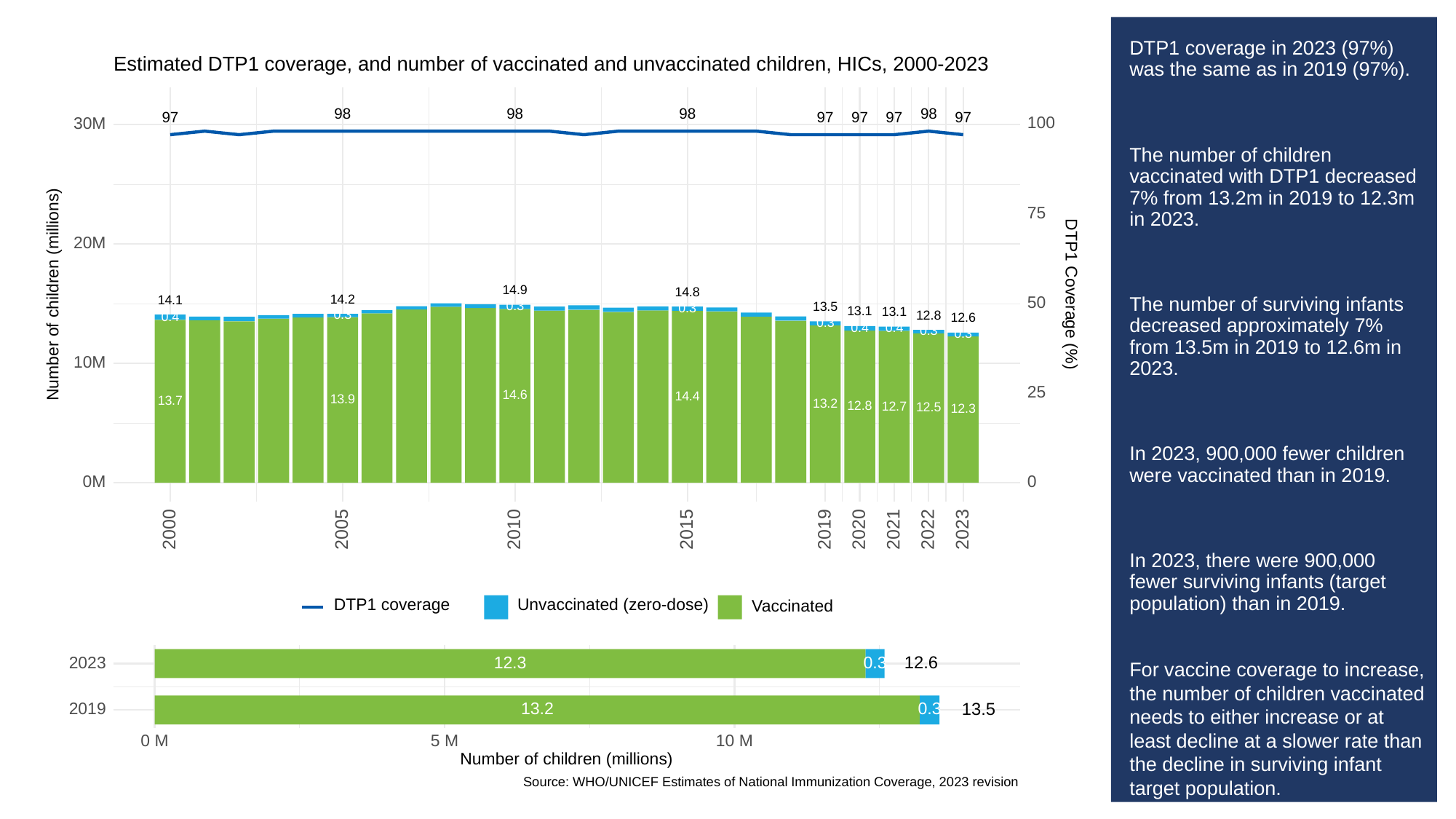

# DTP1 coverage in 2023 (97%) was the same as in 2019 (97%).

The number of children vaccinated with DTP1 decreased 7% from 13.2m in 2019 to 12.3m in 2023.

The number of surviving infants decreased approximately 7% from 13.5m in 2019 to 12.6m in 2023.

In 2023, 900,000 fewer children were vaccinated than in 2019.

In 2023, there were 900,000 fewer surviving infants (target population) than in 2019.

For vaccine coverage to increase, the number of children vaccinated needs to either increase or at least decline at a slower rate than the decline in surviving infant target population.

Estimated DTP1 coverage, and number of vaccinated and unvaccinated children, HICs, 2000-2023

98
98
98
98
97
97
97
97
97
100
30M

75
20M

14.9
Number of children (millions)
DTP1 Coverage (%)
14.8
14.2
14.1
50
0.3
13.5

0.3

13.1

13.1

0.3

12.8

0.4

12.6

0.3

0.4
0.4

0.3
0.3

10M

25
14.6
14.4
13.9
13.7
13.2
12.8
12.7
12.5
12.3

0M
0

2023
2000
2005
2010
2015
2019
2020
2021
2022

Unvaccinated (zero-dose)
DTP1 coverage
Vaccinated

12.6
12.3
0.3
2023

13.5
13.2
0.3
2019

0 M
10 M
5 M
Number of children (millions)
Source: WHO/UNICEF Estimates of National Immunization Coverage, 2023 revision